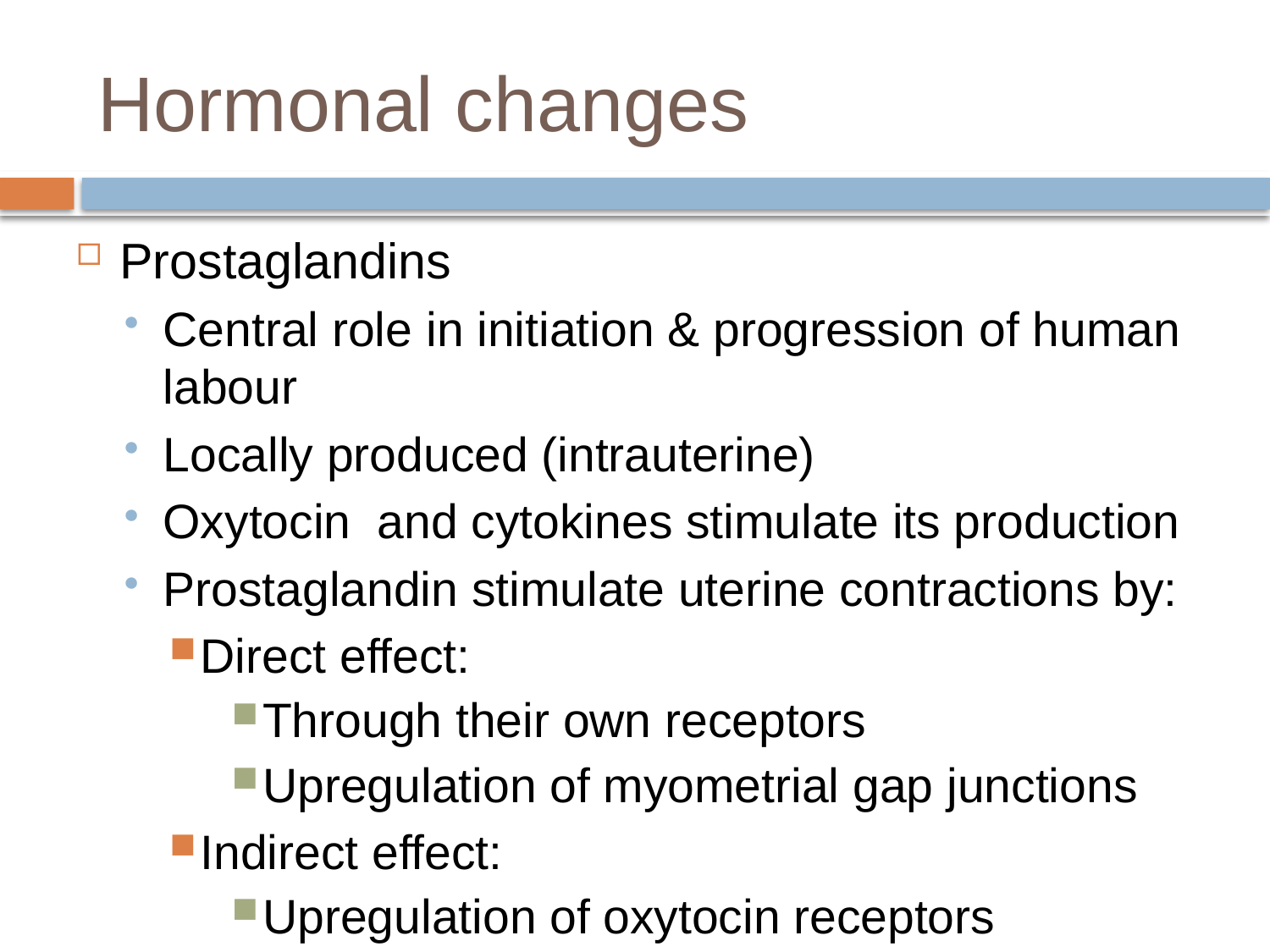

# Hormonal changes
Prostaglandins
Central role in initiation & progression of human labour
Locally produced (intrauterine)
Oxytocin  and cytokines stimulate its production
Prostaglandin stimulate uterine contractions by:
Direct effect:
Through their own receptors
Upregulation of myometrial gap junctions
Indirect effect:
Upregulation of oxytocin receptors